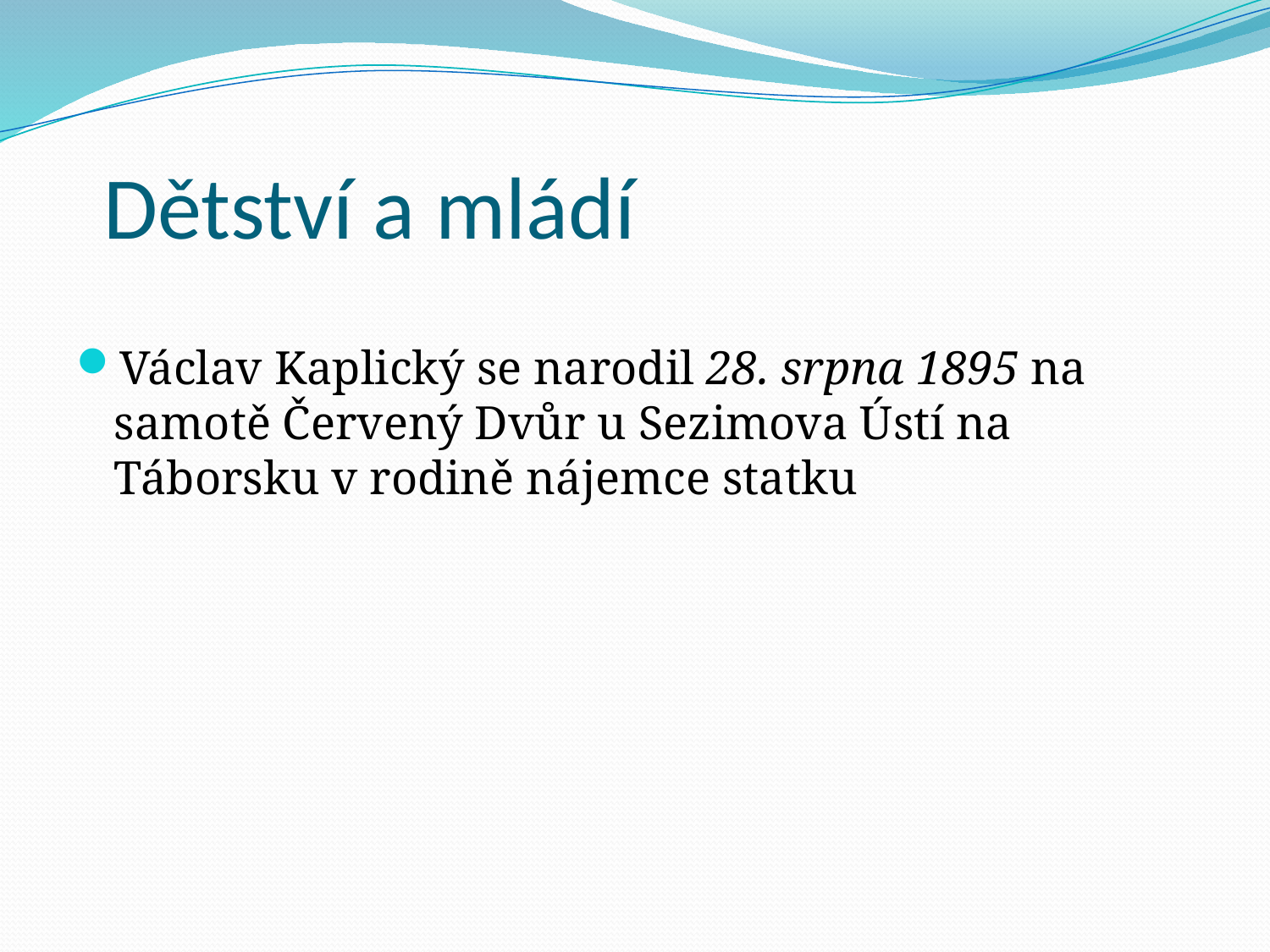

# Dětství a mládí

Václav Kaplický se narodil 28. srpna 1895 na samotě Červený Dvůr u Sezimova Ústí na Táborsku v rodině nájemce statku